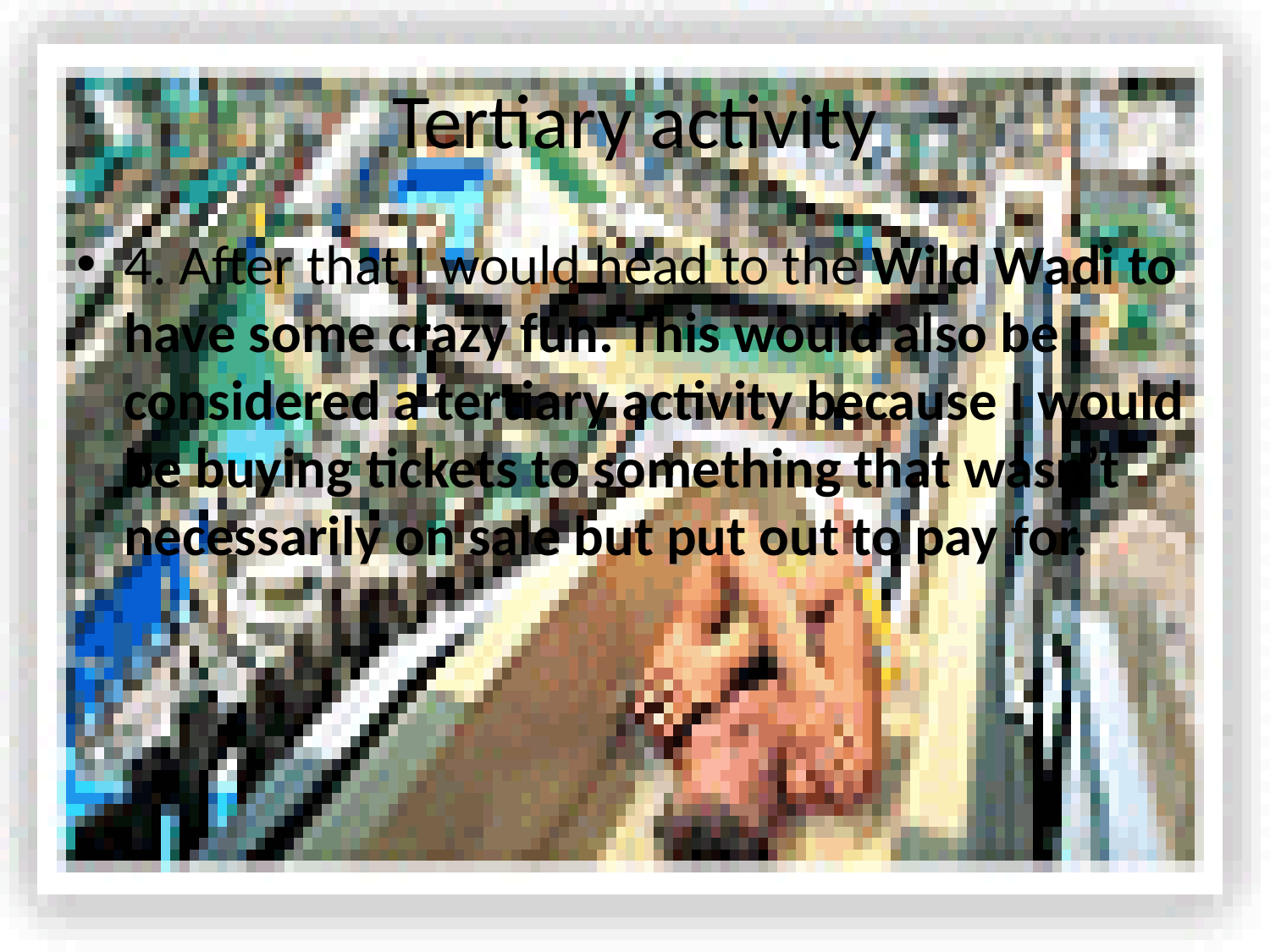

# Tertiary activity
4. After that I would head to the Wild Wadi to have some crazy fun. This would also be considered a tertiary activity because I would be buying tickets to something that wasn’t necessarily on sale but put out to pay for.